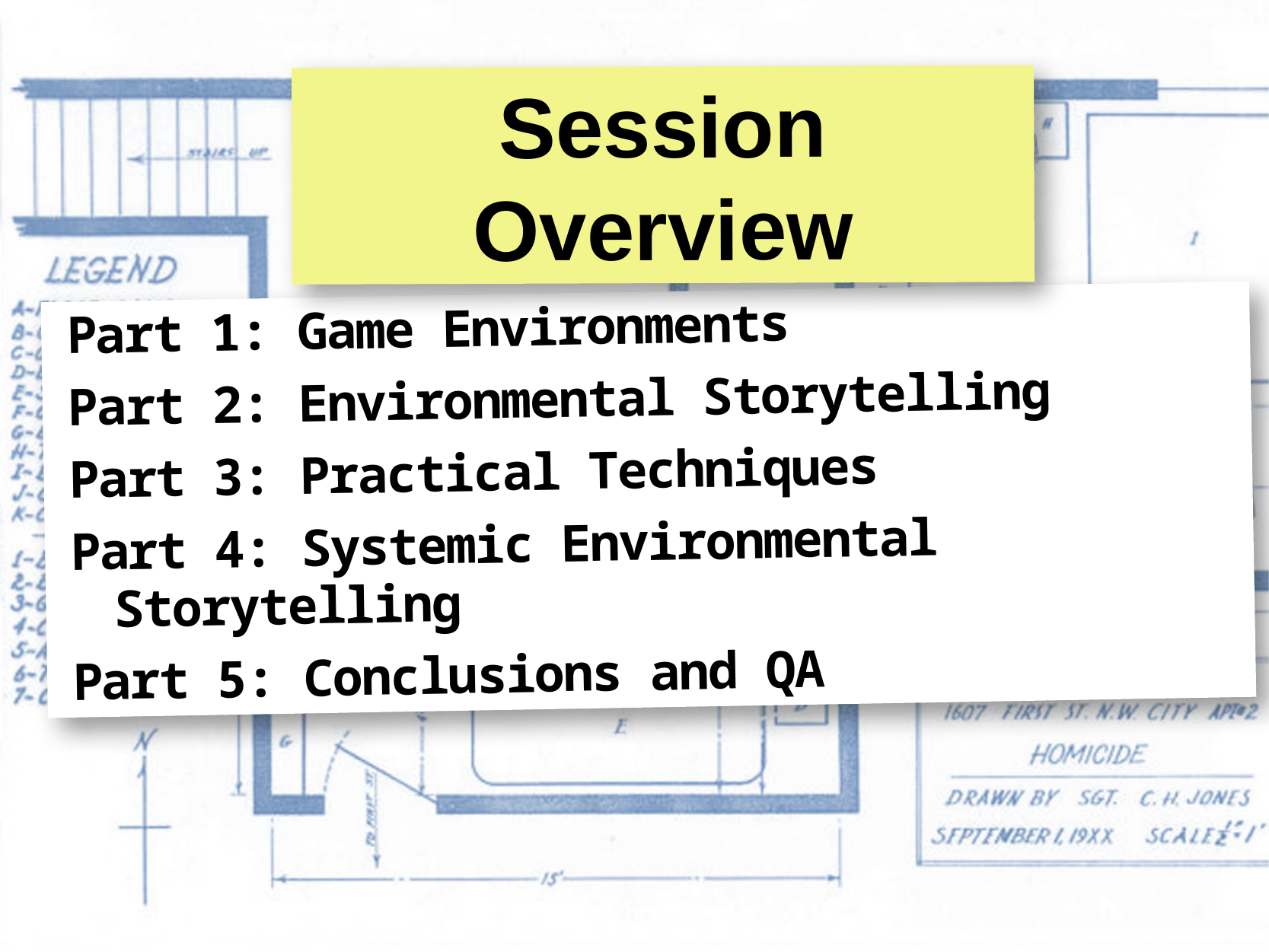

Session Overview
Part 1: Game Environments

Part 2: Environmental Storytelling

Part 3: Practical Techniques

Part 4: Systemic Environmental 		Storytelling

Part 5: Conclusions and QA